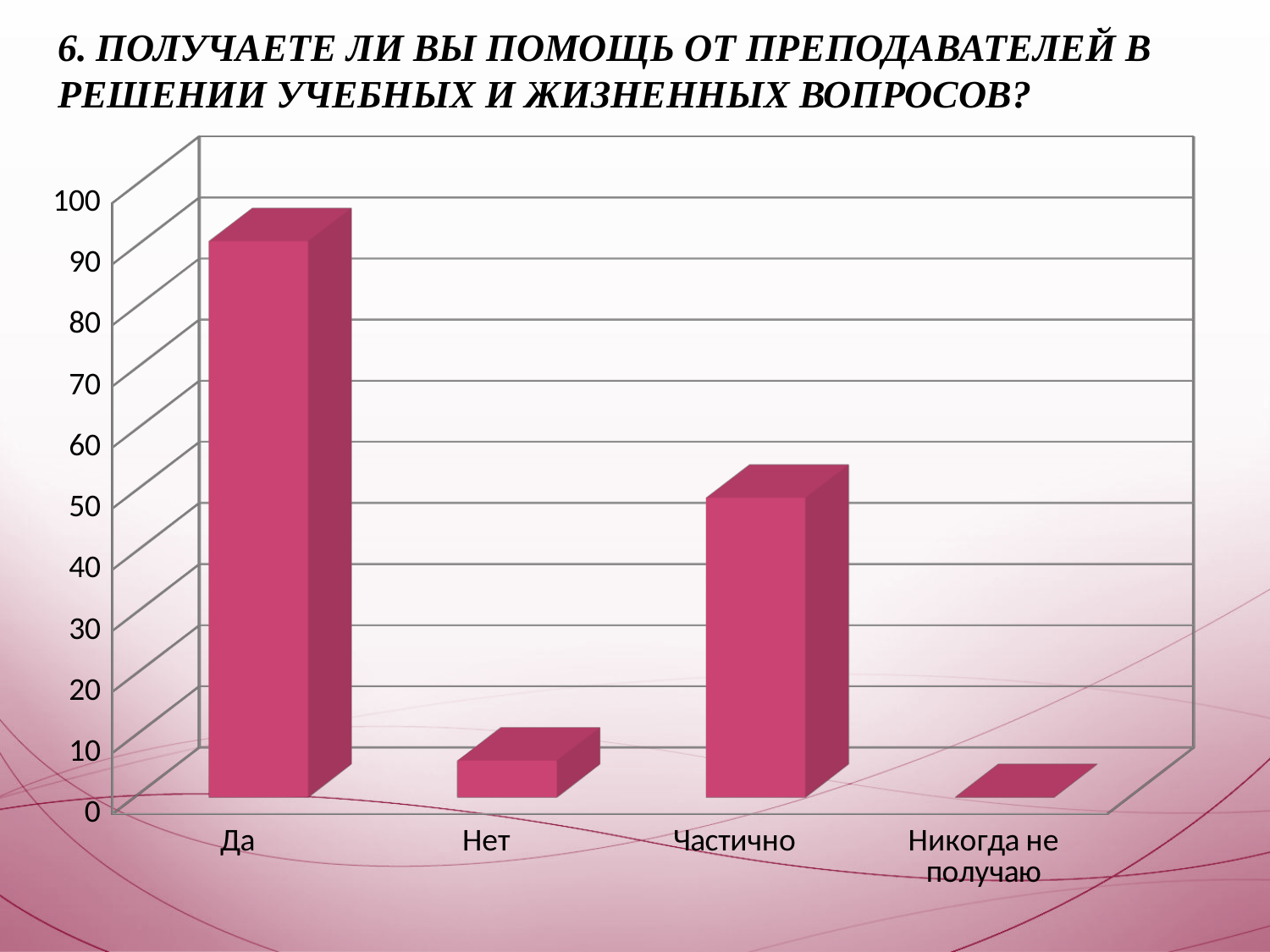

6. Получаете ли вы помощь от преподавателей в решении учебных и жизненных вопросов?

[unsupported chart]